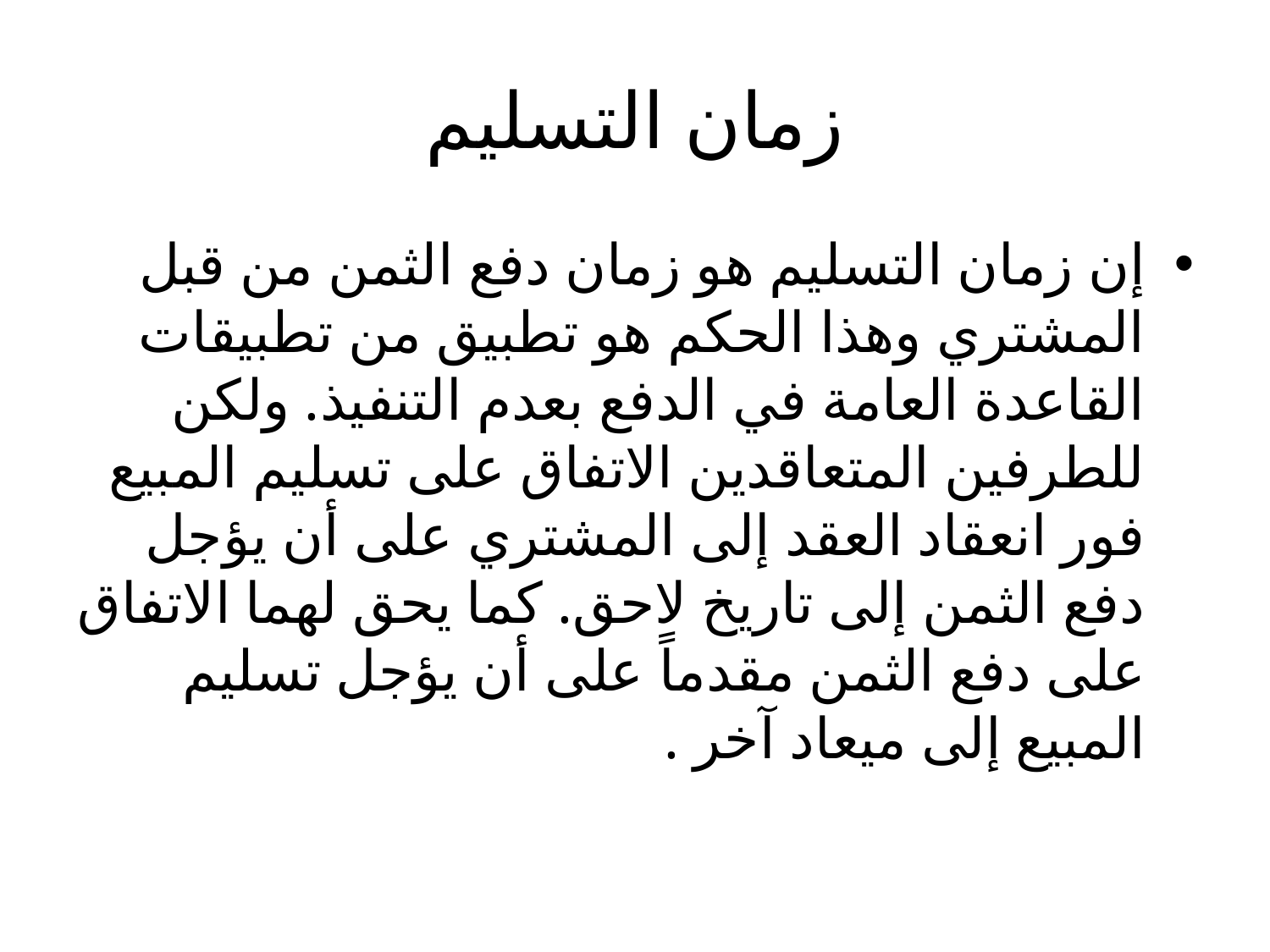

# زمان التسليم
إن زمان التسليم هو زمان دفع الثمن من قبل المشتري وهذا الحكم هو تطبيق من تطبيقات القاعدة العامة في الدفع بعدم التنفيذ. ولكن للطرفين المتعاقدين الاتفاق على تسليم المبيع فور انعقاد العقد إلى المشتري على أن يؤجل دفع الثمن إلى تاريخ لاحق. كما يحق لهما الاتفاق على دفع الثمن مقدماً على أن يؤجل تسليم المبيع إلى ميعاد آخر .